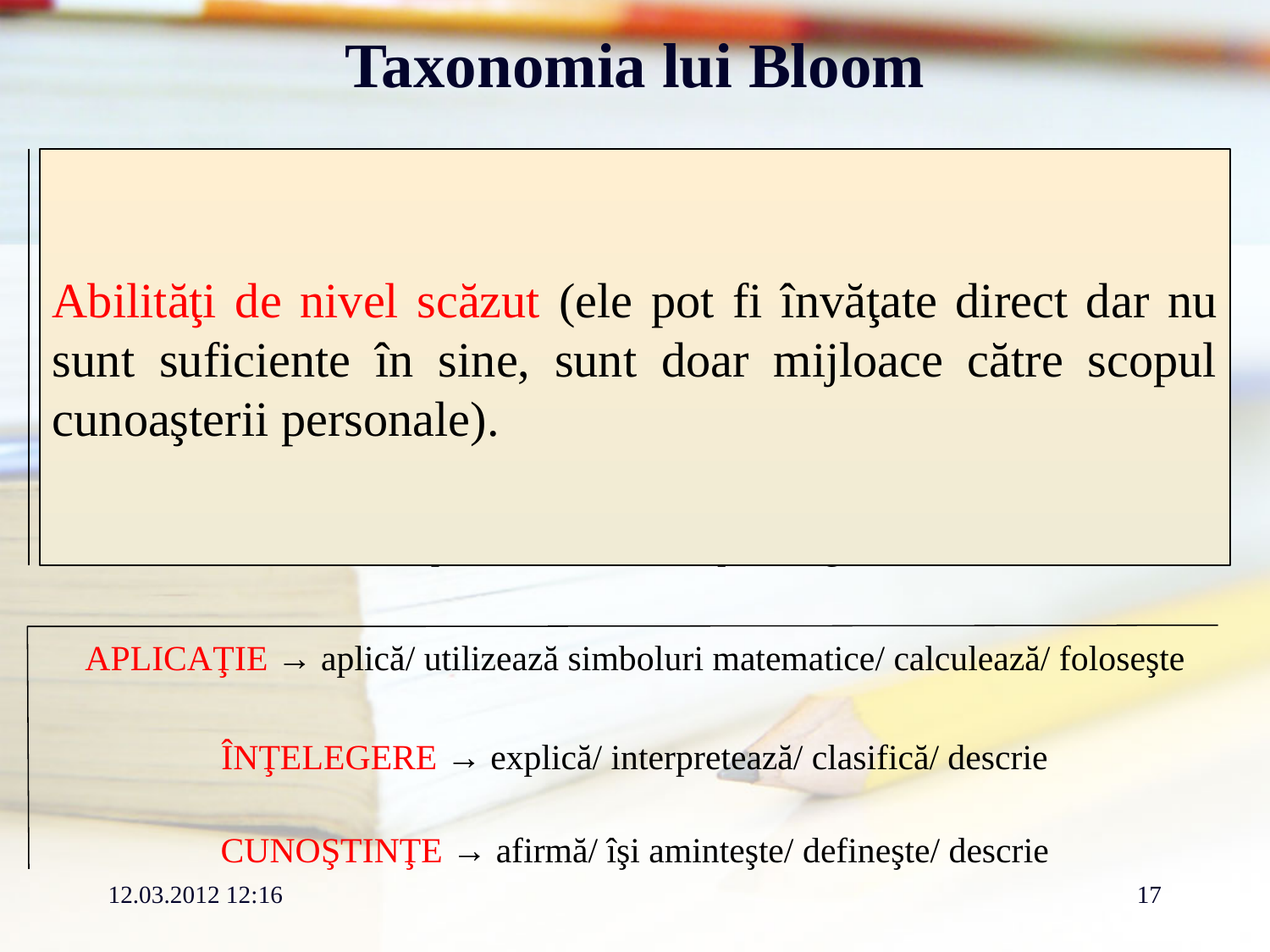

# Taxonomia lui Bloom
EVALUARE → emite judecaţi despre o soluţie matematică/ compară şi analizează două soluţii diferite/ evaluează propria activitate pe parcurs şi în încheiere/ enumeră punctele slabe şi tari, argumentele pro şi contra
Abilităţi de nivel scăzut (ele pot fi învăţate direct dar nu sunt suficiente în sine, sunt doar mijloace către scopul cunoaşterii personale).
SINTEZA → rezolvă probleme care nu sunt de rutină/ scrie un referat, creează un poster/ construieşte o strategie de rezolvare a unei probleme/ construieşte ipoteze
ANALIZĂ → împarte o problemă complexă în unele mai simple, pe care apoi le studiază separat/ clasifică/ compară/ argumentează
APLICAŢIE → aplică/ utilizează simboluri matematice/ calculează/ foloseşte
ÎNŢELEGERE → explică/ interpretează/ clasifică/ descrie
CUNOŞTINŢE → afirmă/ îşi aminteşte/ defineşte/ descrie
12.03.2012 12:16
17